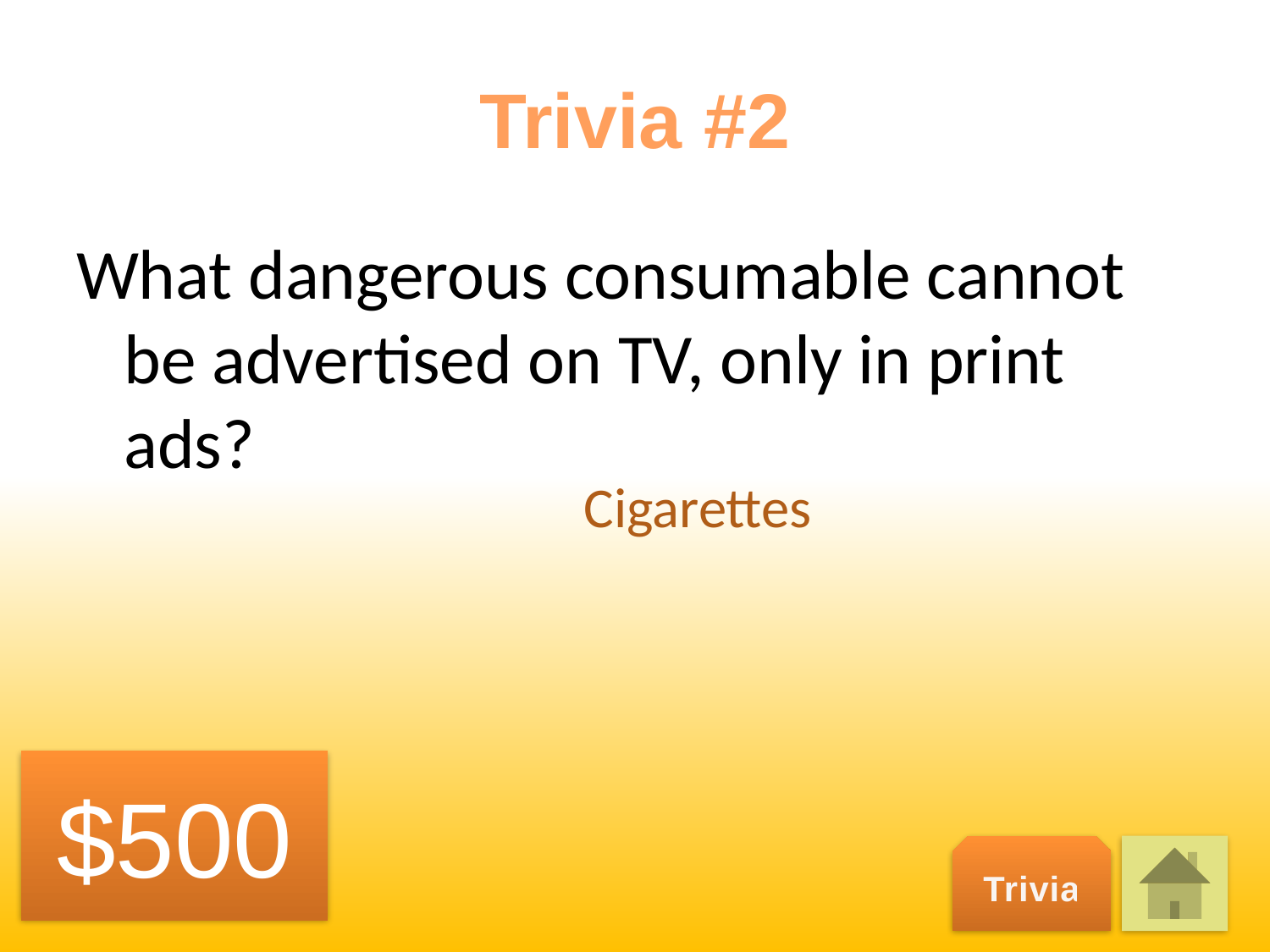

# Trivia #2
What dangerous consumable cannot be advertised on TV, only in print ads?
Cigarettes
$500
Trivia